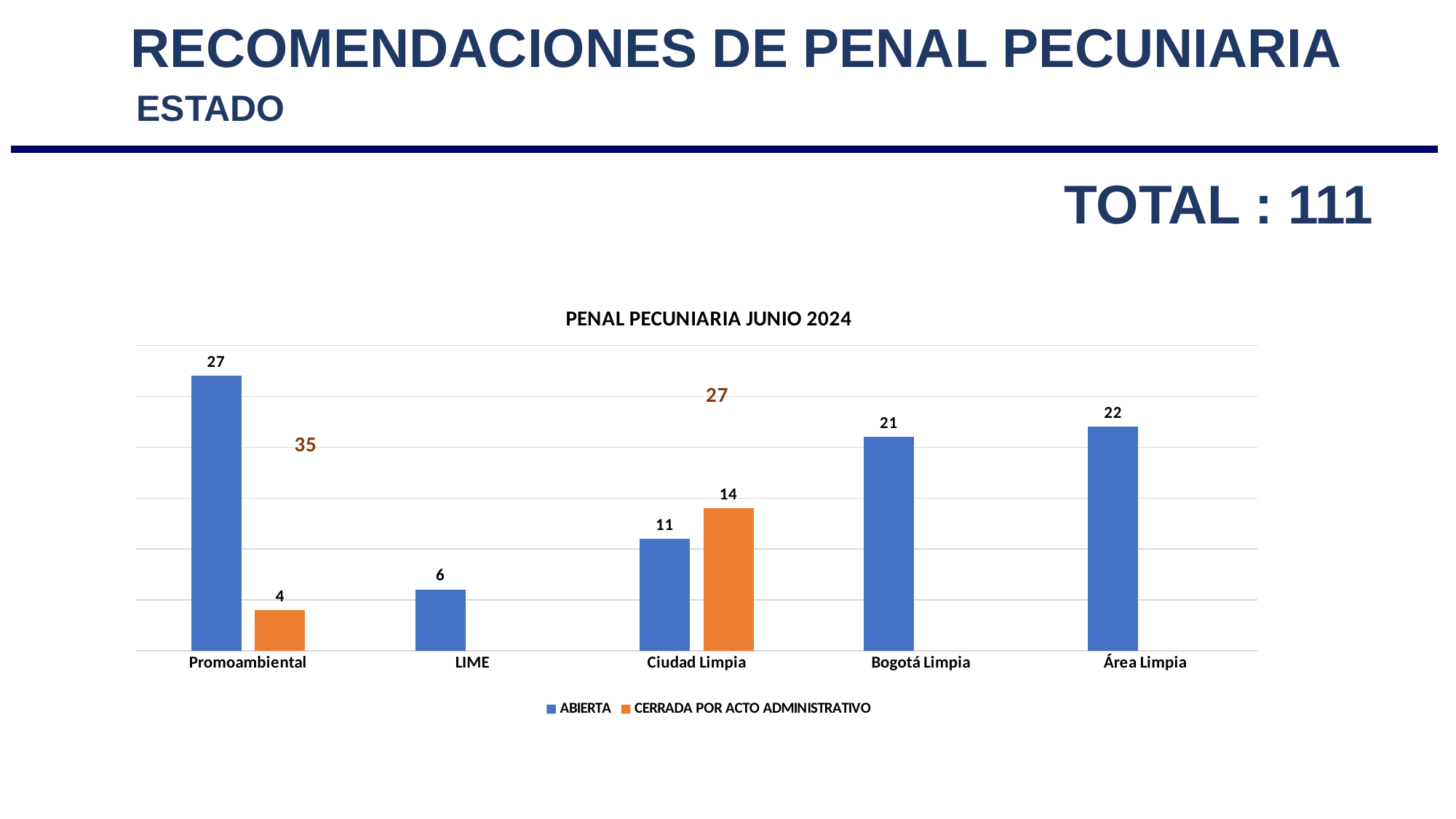

Recomendaciones de penal pecuniaria

ESTADO
Total : 111

### Chart: PENAL PECUNIARIA JUNIO 2024

| Category | ABIERTA | CERRADA POR ACTO ADMINISTRATIVO |
|---|---|---|
| Promoambiental | 27.0 | 4.0 |
| LIME | 6.0 | None |
| Ciudad Limpia | 11.0 | 14.0 |
| Bogotá Limpia | 21.0 | None |
| Área Limpia | 22.0 | None |